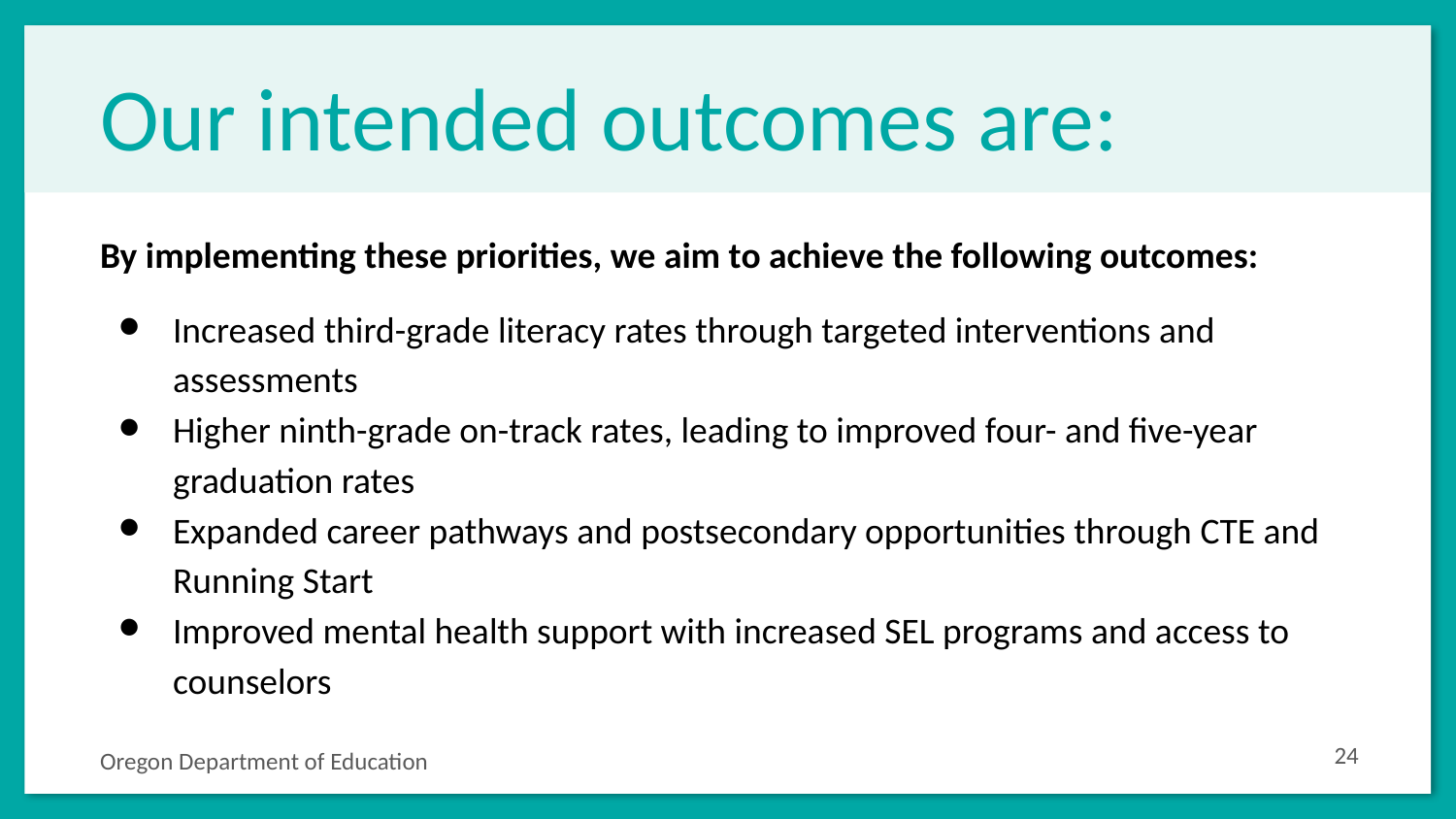

# Our intended outcomes are:
By implementing these priorities, we aim to achieve the following outcomes:
Increased third-grade literacy rates through targeted interventions and assessments
Higher ninth-grade on-track rates, leading to improved four- and five-year graduation rates
Expanded career pathways and postsecondary opportunities through CTE and Running Start
Improved mental health support with increased SEL programs and access to counselors

24